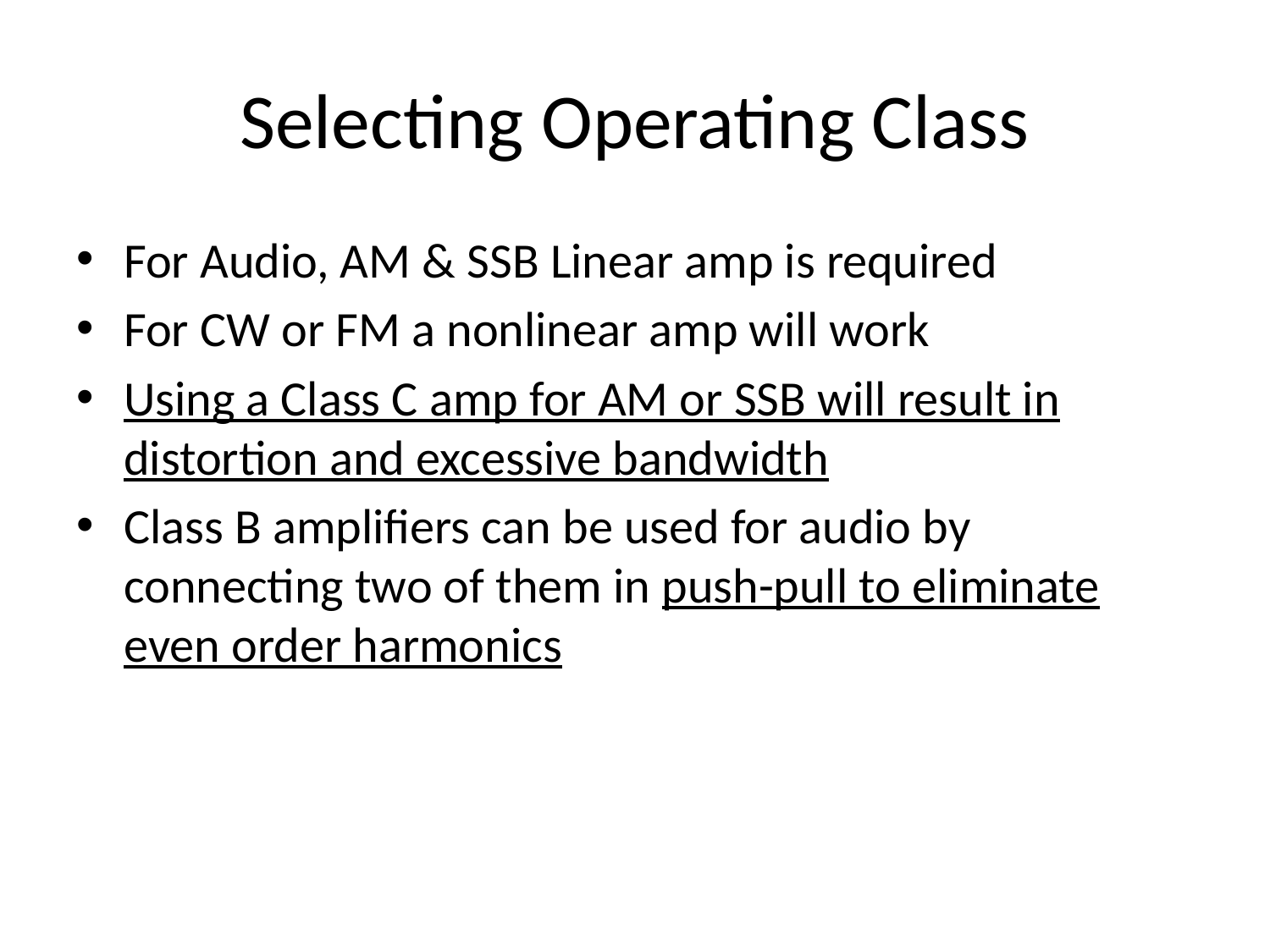

# Selecting Operating Class
For Audio, AM & SSB Linear amp is required
For CW or FM a nonlinear amp will work
Using a Class C amp for AM or SSB will result in distortion and excessive bandwidth
Class B amplifiers can be used for audio by connecting two of them in push-pull to eliminate even order harmonics